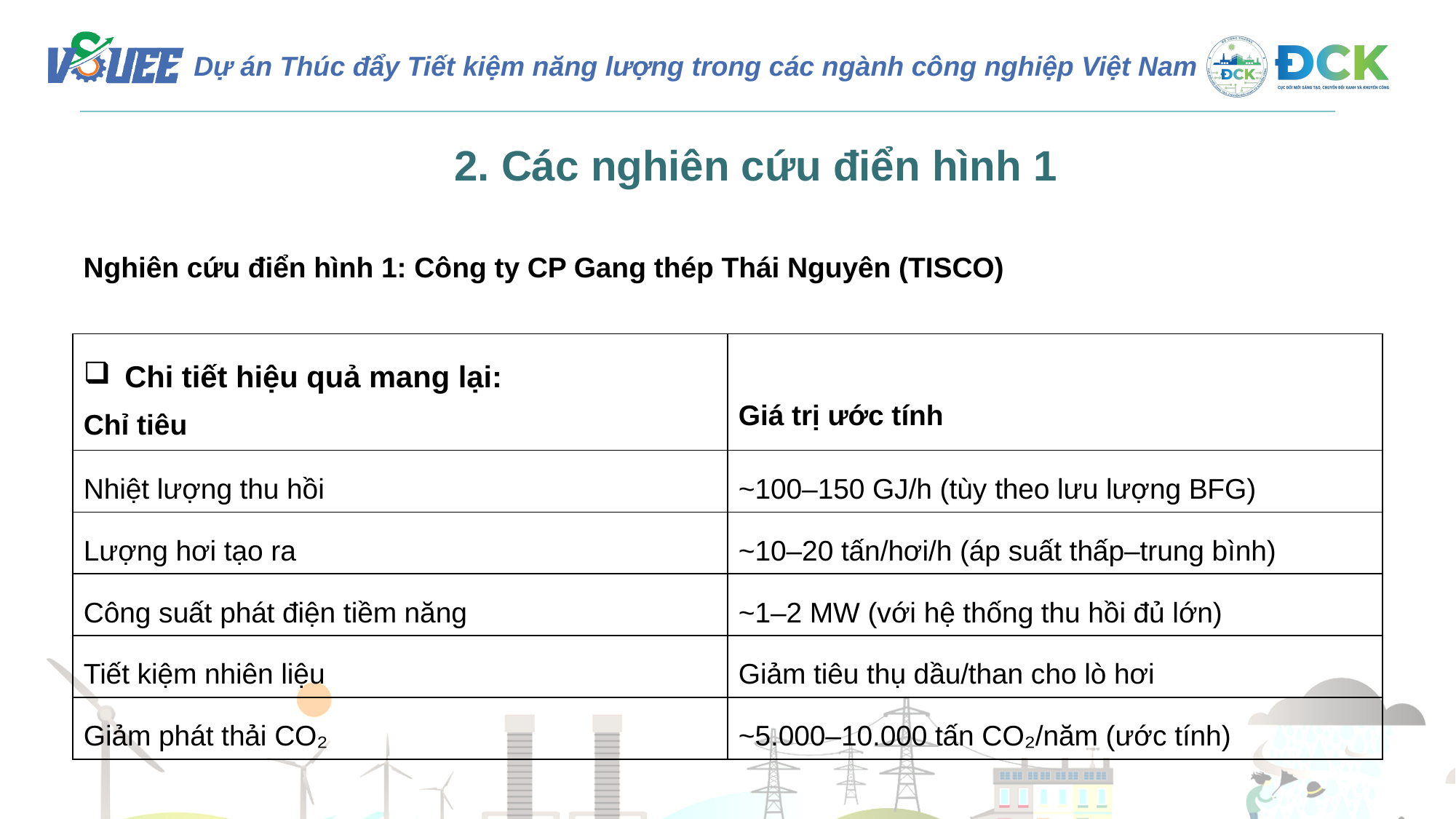

2. Các nghiên cứu điển hình 1
Nghiên cứu điển hình 1: Công ty CP Gang thép Thái Nguyên (TISCO)
| Chi tiết hiệu quả mang lại: Chỉ tiêu | Giá trị ước tính |
| --- | --- |
| Nhiệt lượng thu hồi | ~100–150 GJ/h (tùy theo lưu lượng BFG) |
| Lượng hơi tạo ra | ~10–20 tấn/hơi/h (áp suất thấp–trung bình) |
| Công suất phát điện tiềm năng | ~1–2 MW (với hệ thống thu hồi đủ lớn) |
| Tiết kiệm nhiên liệu | Giảm tiêu thụ dầu/than cho lò hơi |
| Giảm phát thải CO₂ | ~5.000–10.000 tấn CO₂/năm (ước tính) |